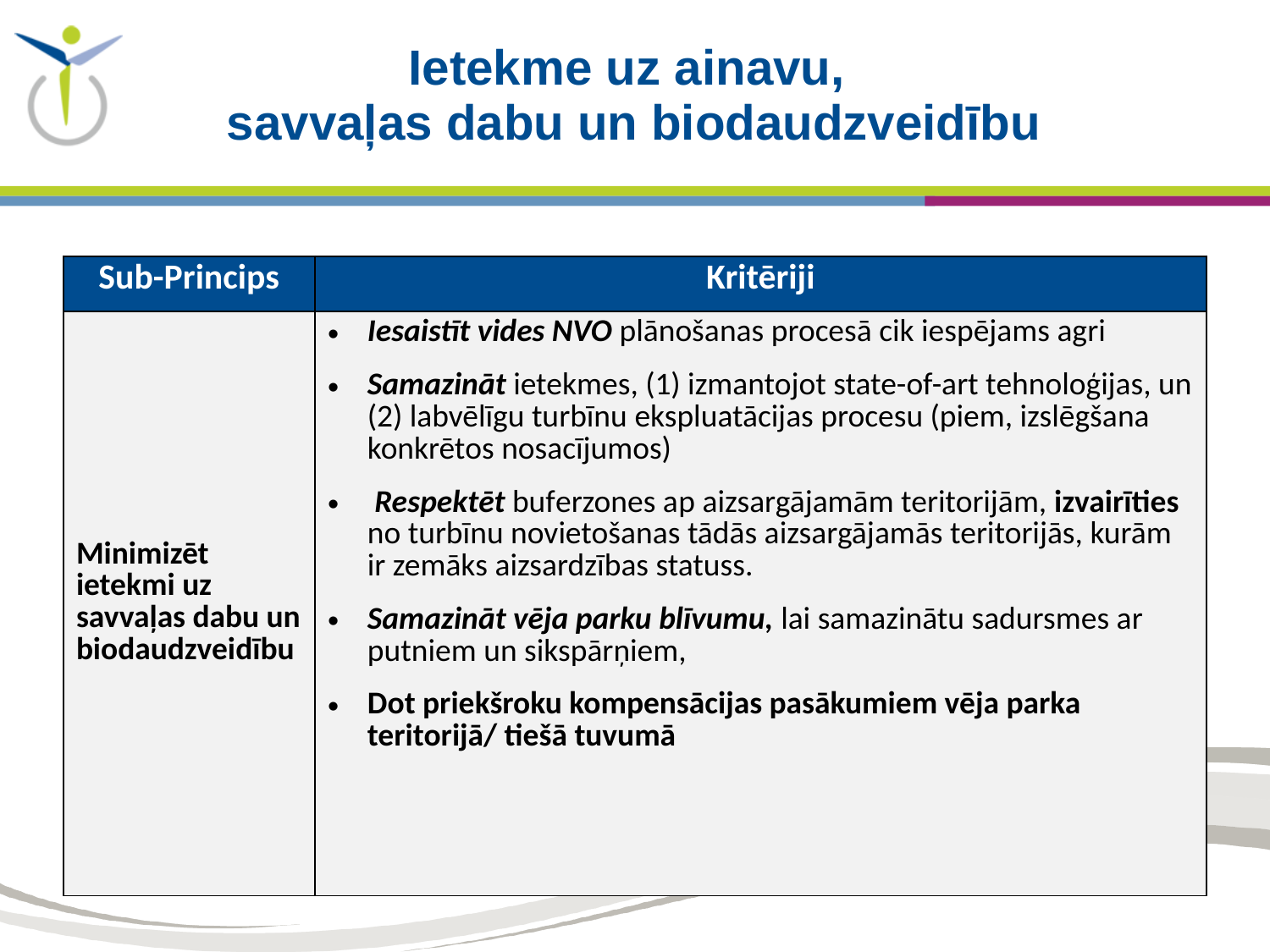

# Ietekme uz ainavu, savvaļas dabu un biodaudzveidību
| Sub-Princips | Kritēriji |
| --- | --- |
| Minimizēt ietekmi uz savvaļas dabu un biodaudzveidību | Iesaistīt vides NVO plānošanas procesā cik iespējams agri Samazināt ietekmes, (1) izmantojot state-of-art tehnoloģijas, un (2) labvēlīgu turbīnu ekspluatācijas procesu (piem, izslēgšana konkrētos nosacījumos) Respektēt buferzones ap aizsargājamām teritorijām, izvairīties no turbīnu novietošanas tādās aizsargājamās teritorijās, kurām ir zemāks aizsardzības statuss. Samazināt vēja parku blīvumu, lai samazinātu sadursmes ar putniem un sikspārņiem, Dot priekšroku kompensācijas pasākumiem vēja parka teritorijā/ tiešā tuvumā |